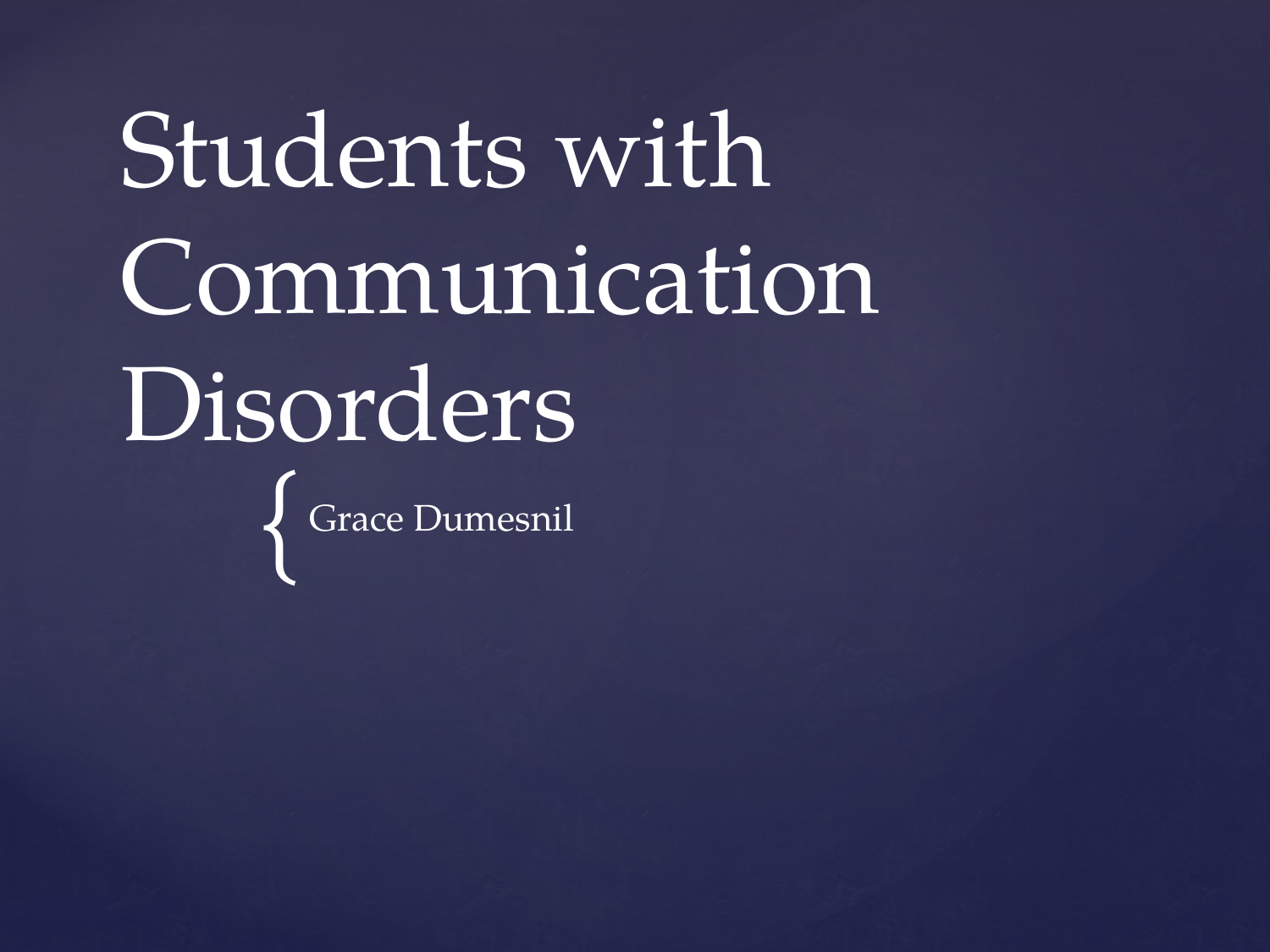

# Students with Communication Disorders
Grace Dumesnil